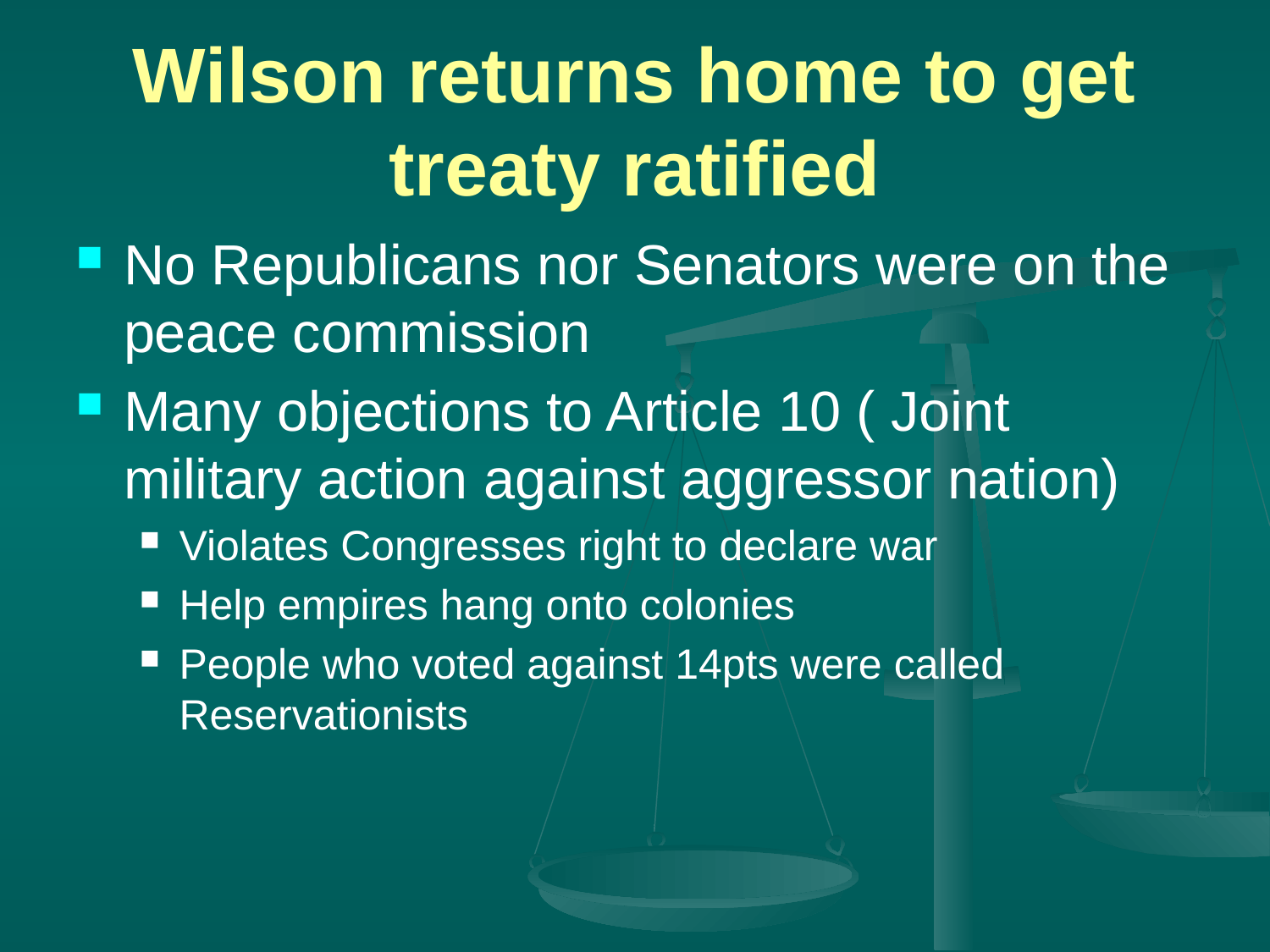

# Wilson returns home to get treaty ratified
No Republicans nor Senators were on the peace commission
Many objections to Article 10 ( Joint military action against aggressor nation)
Violates Congresses right to declare war
Help empires hang onto colonies
People who voted against 14pts were called Reservationists